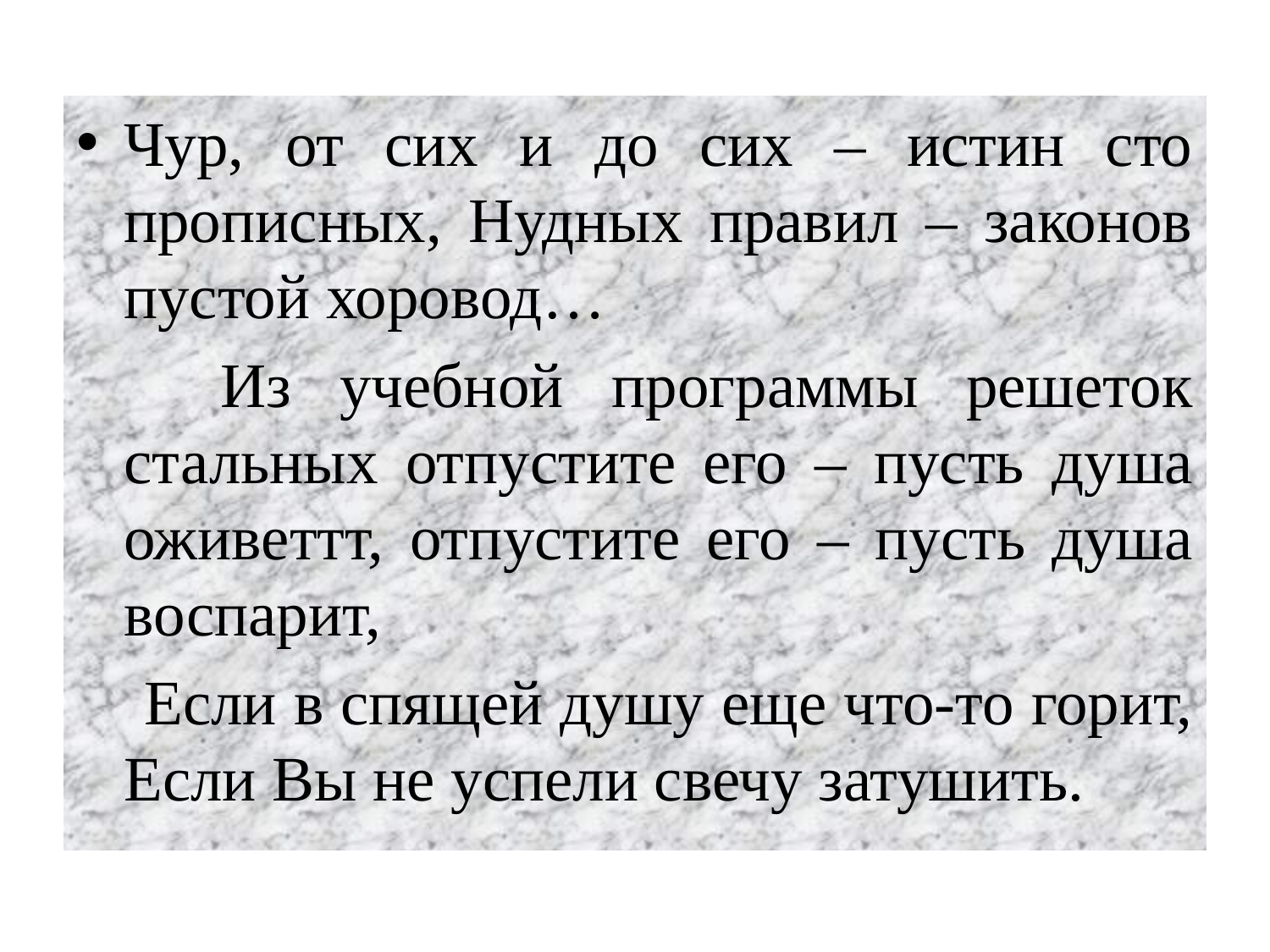

#
Чур, от сих и до сих – истин сто прописных, Нудных правил – законов пустой хоровод…
   Из учебной программы решеток стальных отпустите его – пусть душа оживеттт, отпустите его – пусть душа воспарит,
    Если в спящей душу еще что-то горит, Если Вы не успели свечу затушить.